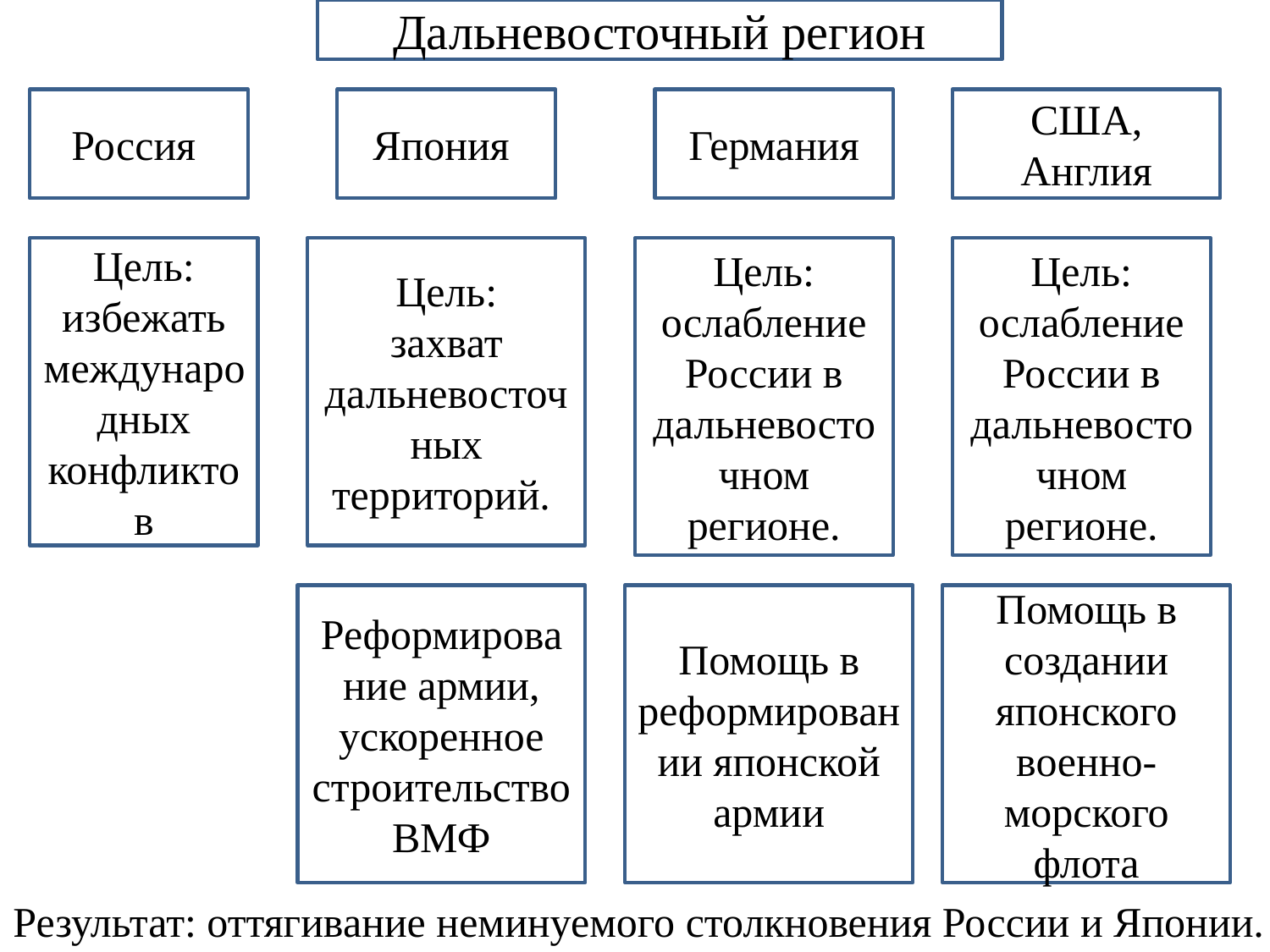

Дальневосточный регион
Россия
Япония
Германия
США, Англия
Цель: избежать международных конфликтов
Цель:
захват дальневосточных территорий.
Цель: ослабление России в дальневосточном регионе.
Цель: ослабление России в дальневосточном регионе.
Реформирование армии, ускоренное строительство ВМФ
Помощь в реформировании японской армии
Помощь в создании японского военно-морского флота
Результат: оттягивание неминуемого столкновения России и Японии.
Охарактеризуйте, пользуясь  предложенной схемой, ситуацию
на Дальнем Востоке